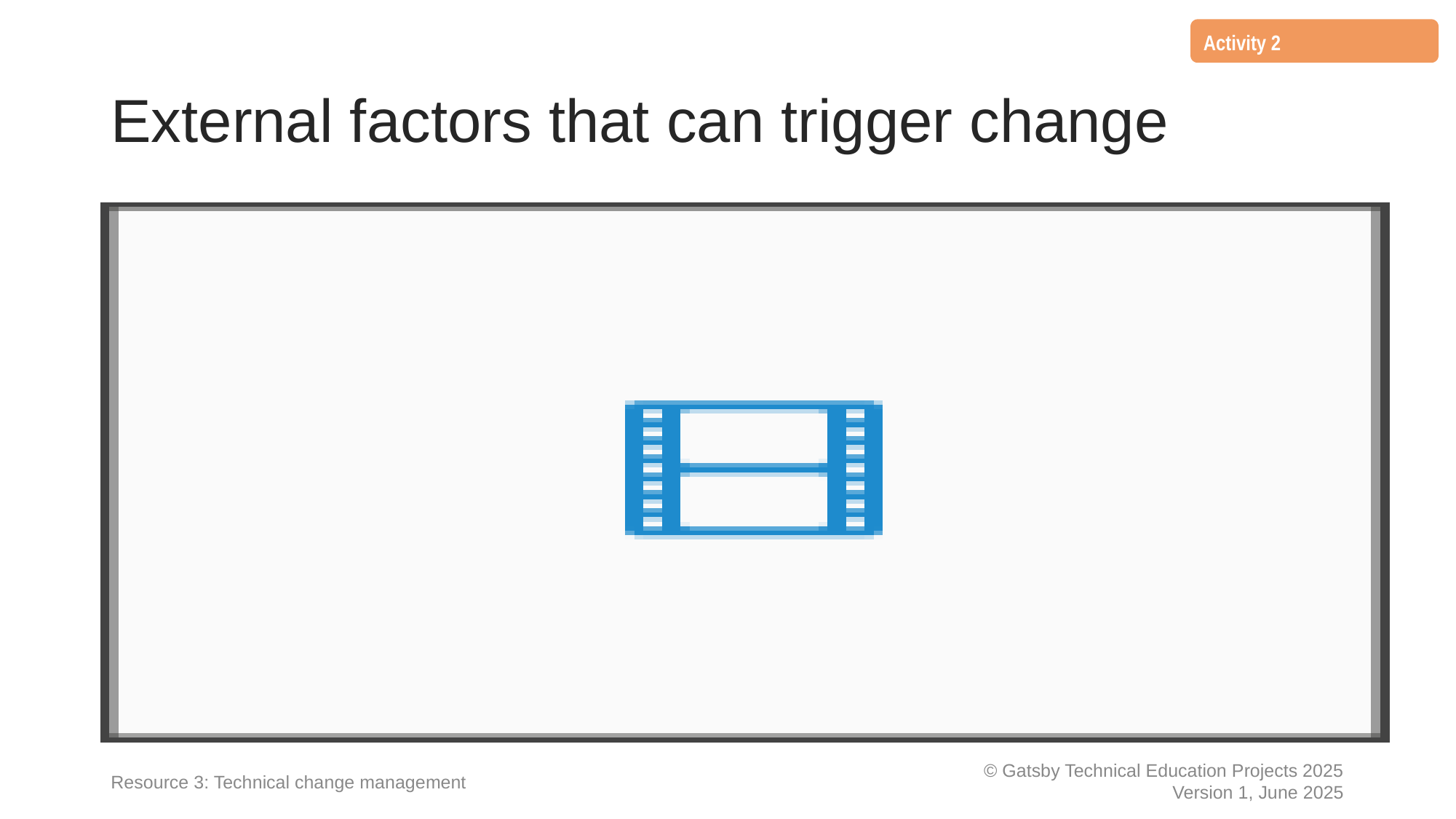

Activity 2
# External factors that can trigger change
Political – Changes in national government, and their national and international priorities.
Economic – The state of the country, interest rates, market pressures and new products and services.
Social – Demographic and cultural changes, impact of social media and new working practices.
Technological – New and obsolete technology, the rise of AI and potential dangers from internet attacks.
Legal – New and updated legislation related to working practices and the rights of employees.
Environmental – Building a sustainable organisation that reflects world priorities, green technology and increased risk of natural disasters.
A video explanation of PESTLE can be found here: https://youtu.be/GFVKKTwkANY
Resource 3: Technical change management